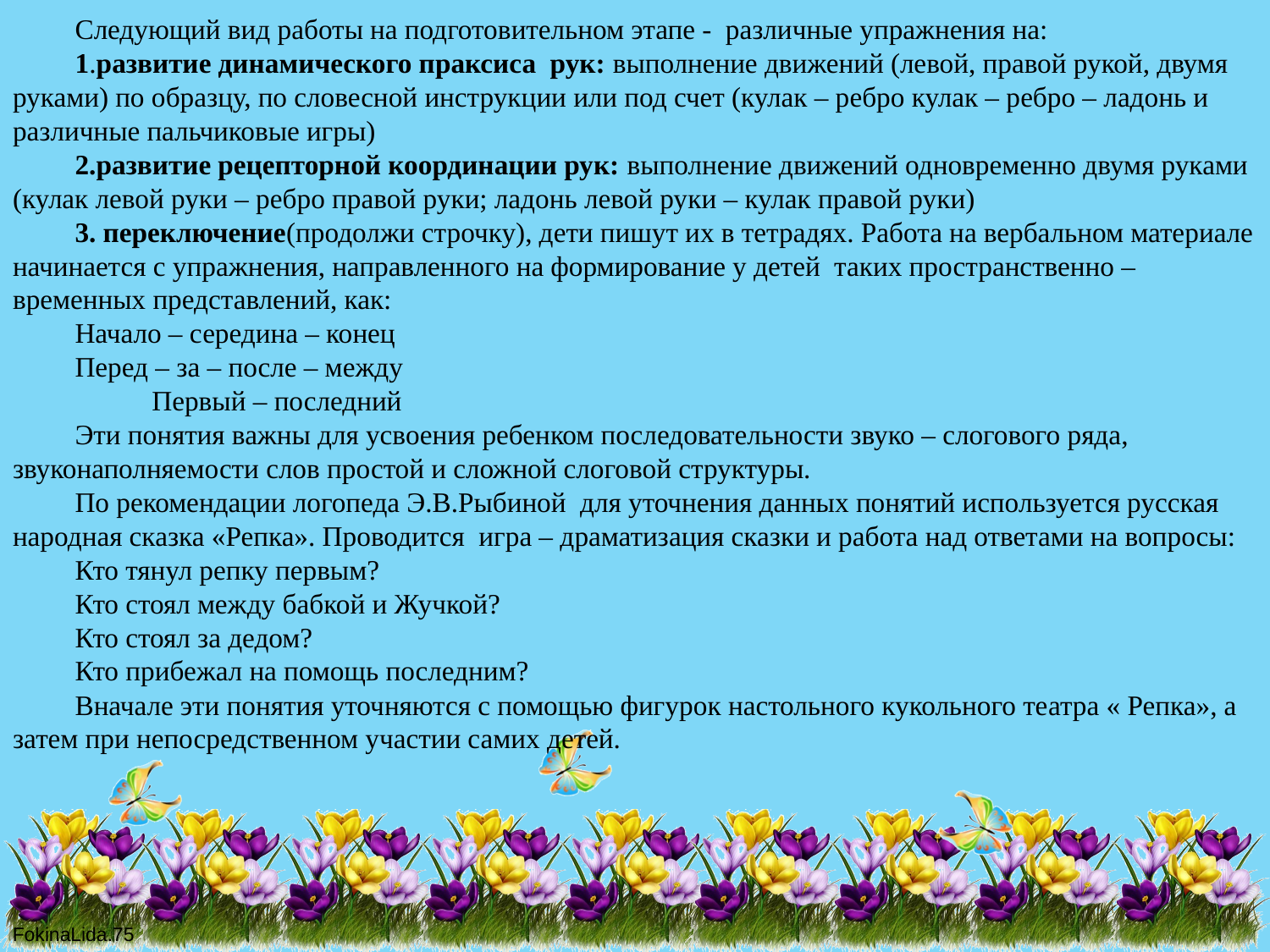

Следующий вид работы на подготовительном этапе -  различные упражнения на:
1.развитие динамического праксиса  рук: выполнение движений (левой, правой рукой, двумя руками) по образцу, по словесной инструкции или под счет (кулак – ребро кулак – ребро – ладонь и различные пальчиковые игры)
2.развитие рецепторной координации рук: выполнение движений одновременно двумя руками (кулак левой руки – ребро правой руки; ладонь левой руки – кулак правой руки)
3. переключение(продолжи строчку), дети пишут их в тетрадях. Работа на вербальном материале начинается с упражнения, направленного на формирование у детей  таких пространственно – временных представлений, как:
Начало – середина – конец
Перед – за – после – между
           Первый – последний
Эти понятия важны для усвоения ребенком последовательности звуко – слогового ряда, звуконаполняемости слов простой и сложной слоговой структуры.
По рекомендации логопеда Э.В.Рыбиной  для уточнения данных понятий используется русская народная сказка «Репка». Проводится  игра – драматизация сказки и работа над ответами на вопросы:
Кто тянул репку первым?
Кто стоял между бабкой и Жучкой?
Кто стоял за дедом?
Кто прибежал на помощь последним?
Вначале эти понятия уточняются с помощью фигурок настольного кукольного театра « Репка», а затем при непосредственном участии самих детей.